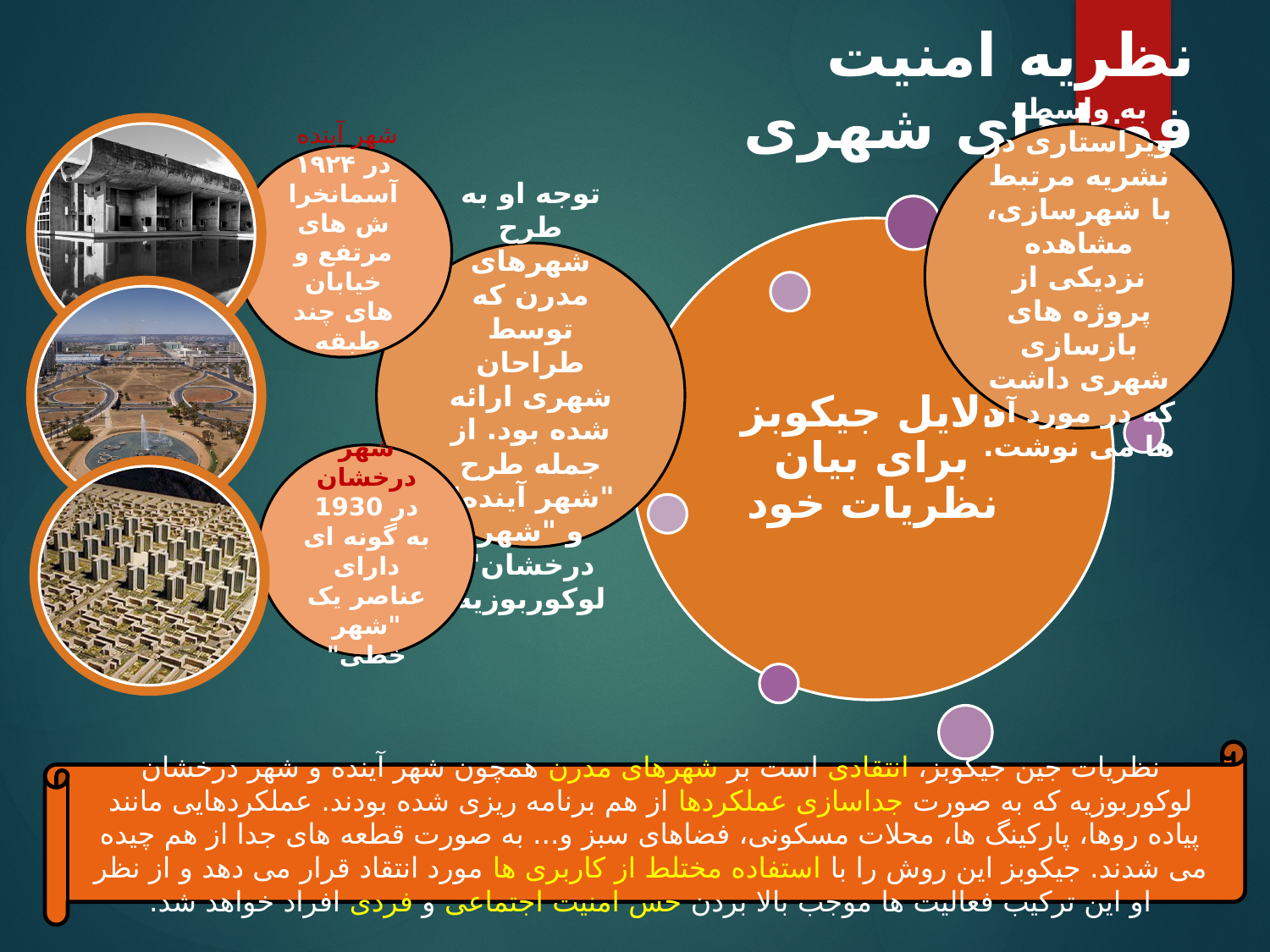

نظریه امنیت فضاهای شهری

به واسطه ویراستاری در نشریه مرتبط با شهرسازی، مشاهده نزدیکی از پروژه های بازسازی شهری داشت که در مورد آن ها می نوشت.
شهر آینده
در ۱۹۲۴
آسمانخراش های مرتفع و خیابان های چند طبقه

دلایل جیکوبز برای بیان نظریات خود
توجه او به طرح شهرهای مدرن که توسط طراحان شهری ارائه شده بود. از جمله طرح "شهر آینده" و "شهر درخشان" لوکوربوزیه

شهر درخشان
در 1930
به گونه ای دارای عناصر یک "شهر خطی"
نظریات جین جیکوبز، انتقادی است بر شهرهای مدرن همچون شهر آینده و شهر درخشان لوکوربوزیه که به صورت جداسازی عملکردها از هم برنامه ریزی شده بودند. عملکردهایی مانند پیاده روها، پارکینگ ها، محلات مسکونی، فضاهای سبز و... به صورت قطعه های جدا از هم چیده می شدند. جیکوبز این روش را با استفاده مختلط از کاربری ها مورد انتقاد قرار می دهد و از نظر او این ترکیب فعالیت ها موجب بالا بردن حس امنیت اجتماعی و فردی افراد خواهد شد.